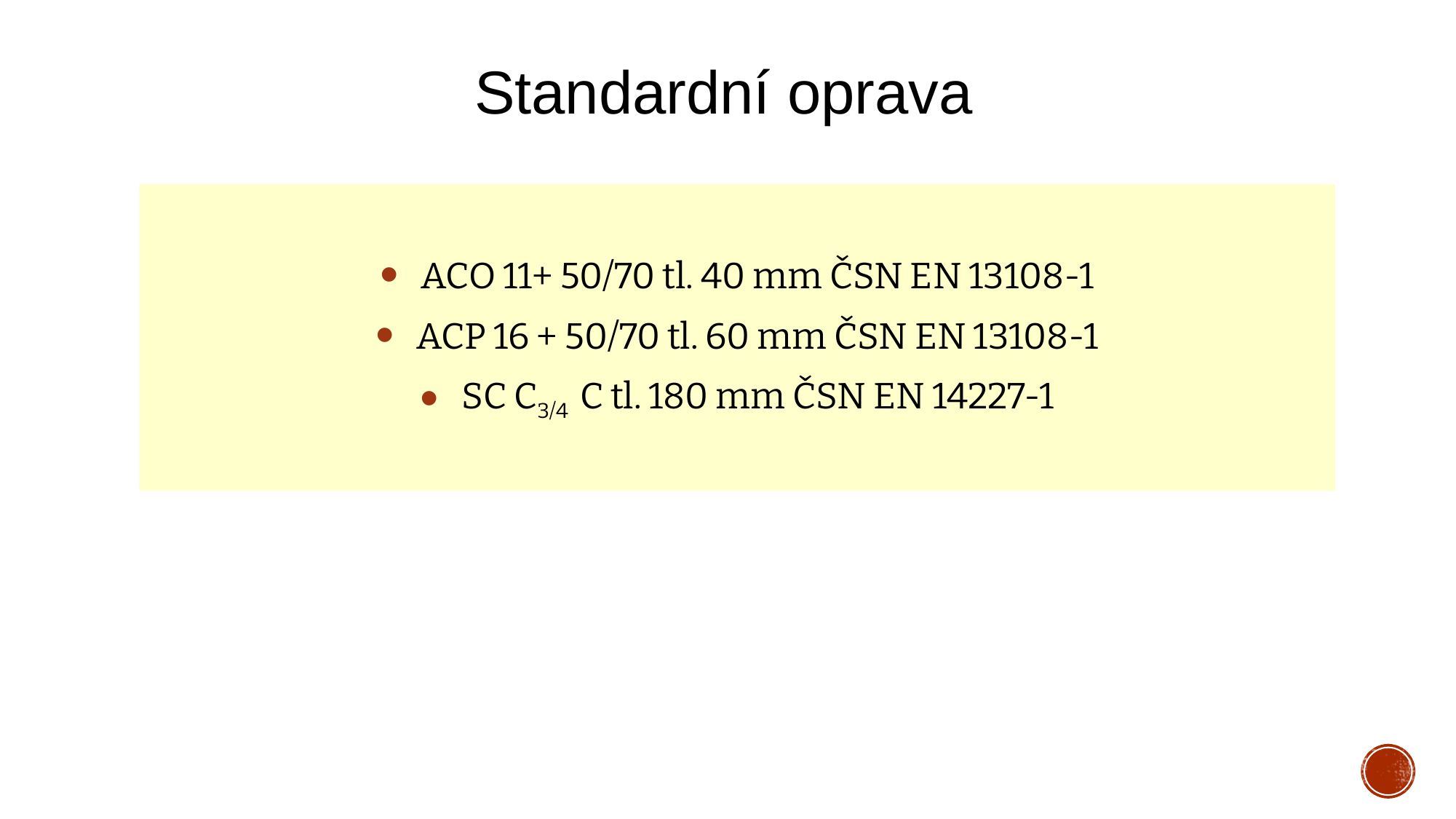

# Standardní oprava
ACO 11+ 50/70 tl. 40 mm ČSN EN 13108-1
ACP 16 + 50/70 tl. 60 mm ČSN EN 13108-1
SC C3/4  C tl. 180 mm ČSN EN 14227-1